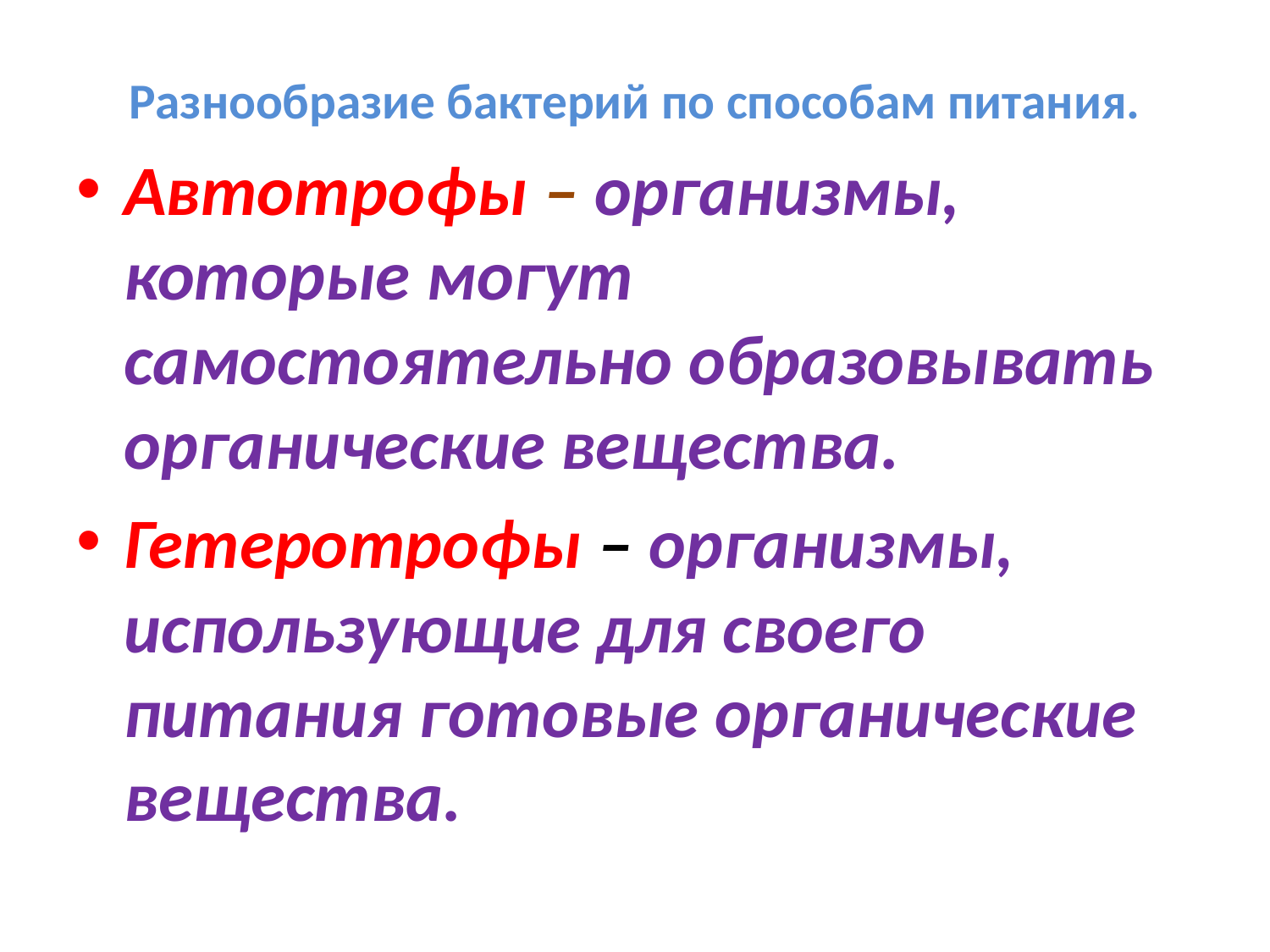

# Разнообразие бактерий по способам питания.
Автотрофы – организмы, которые могут самостоятельно образовывать органические вещества.
Гетеротрофы – организмы, использующие для своего питания готовые органические вещества.